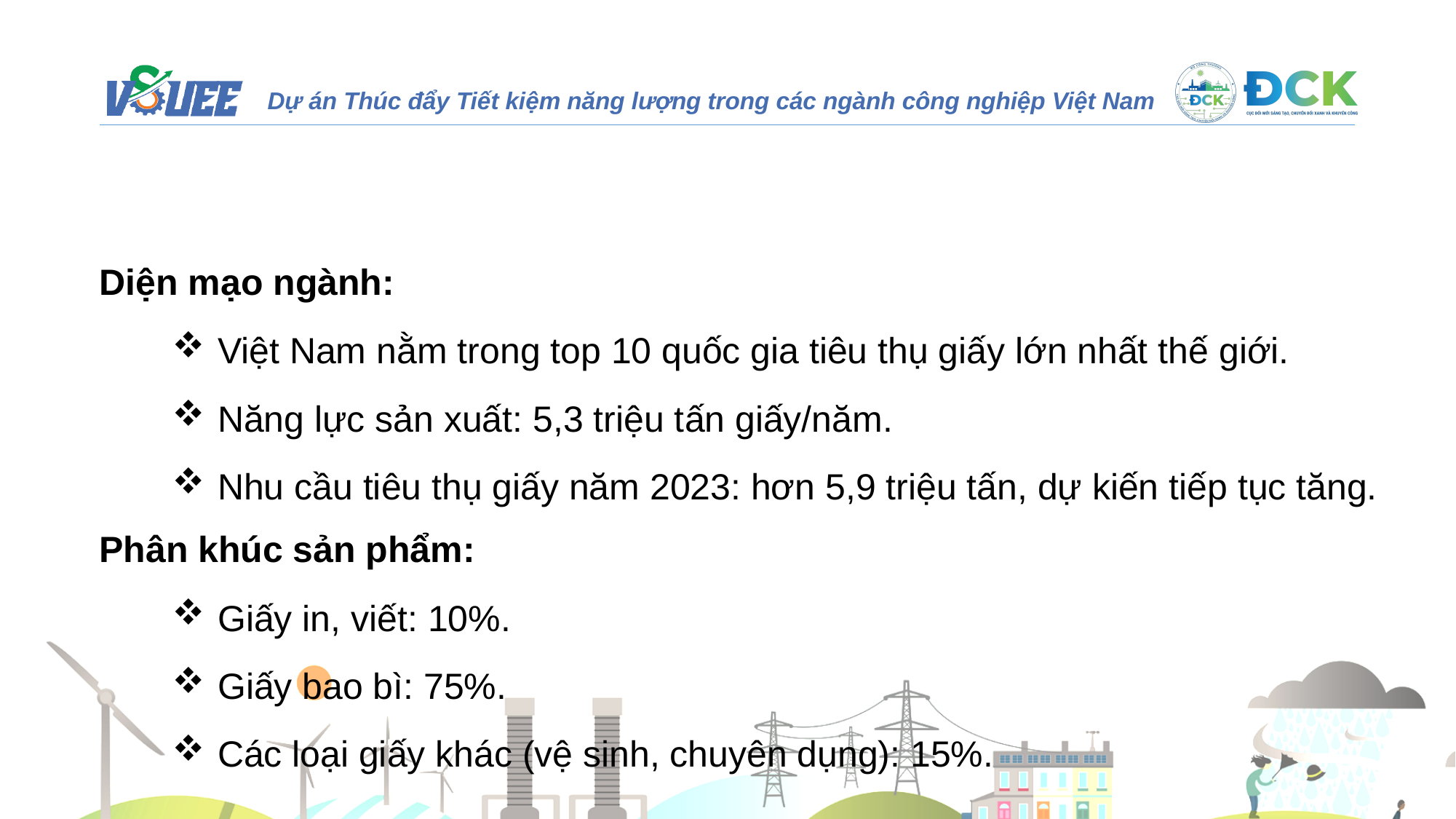

Ngành công nghiệp giấy và bột giấy tại Việt Nam
Diện mạo ngành:
Việt Nam nằm trong top 10 quốc gia tiêu thụ giấy lớn nhất thế giới.
Năng lực sản xuất: 5,3 triệu tấn giấy/năm.
Nhu cầu tiêu thụ giấy năm 2023: hơn 5,9 triệu tấn, dự kiến tiếp tục tăng.
Phân khúc sản phẩm:
Giấy in, viết: 10%.
Giấy bao bì: 75%.
Các loại giấy khác (vệ sinh, chuyên dụng): 15%.